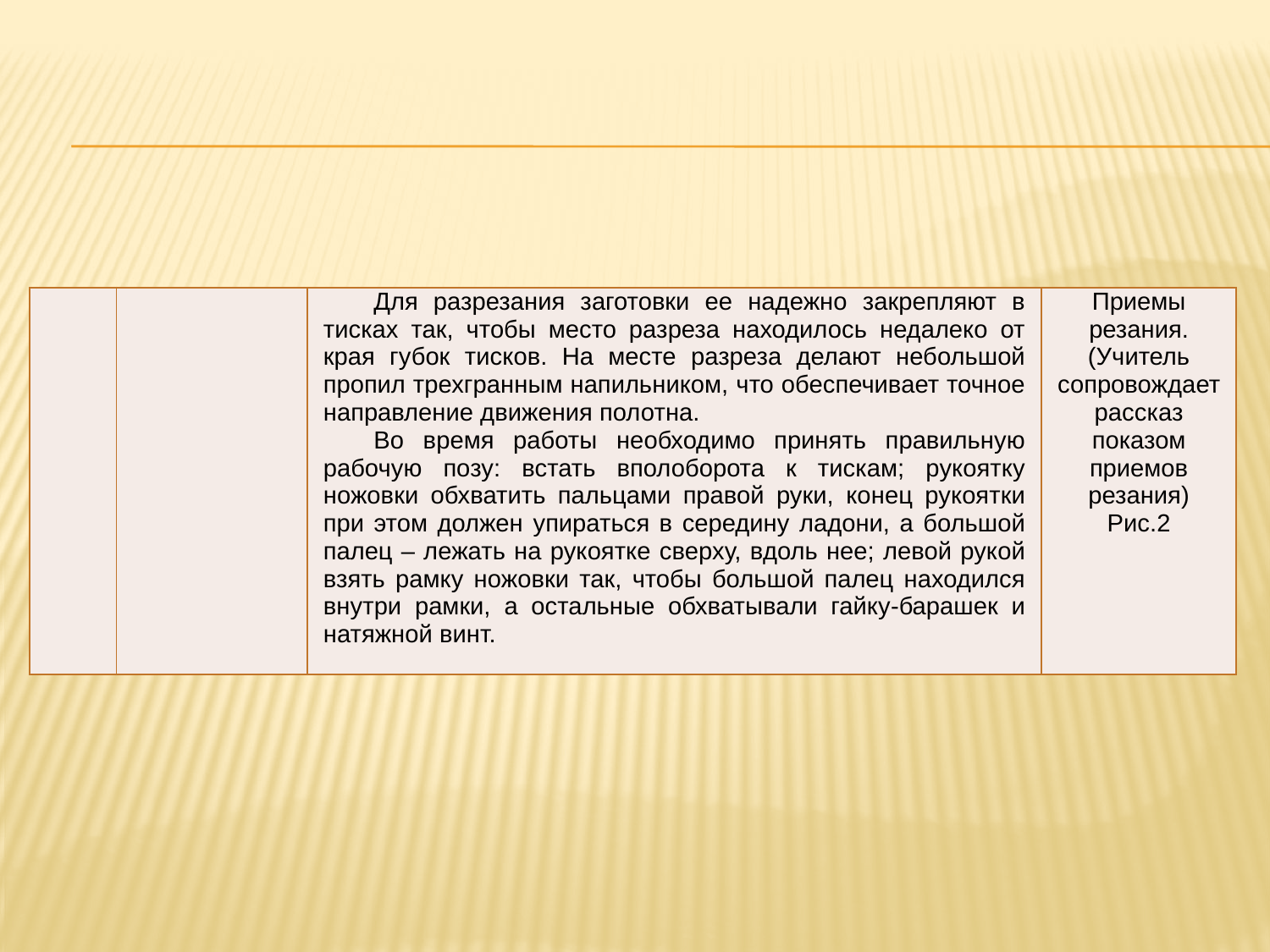

|  |  | Для разрезания заготовки ее надежно закрепляют в тисках так, чтобы место разреза находилось недалеко от края губок тисков. На месте разреза делают небольшой пропил трехгранным напильником, что обеспечивает точное направление движения полотна. Во время работы необходимо принять правильную рабочую позу: встать вполоборота к тискам; рукоятку ножовки обхватить пальцами правой руки, конец рукоятки при этом должен упираться в середину ладони, а большой палец – лежать на рукоятке сверху, вдоль нее; левой рукой взять рамку ножовки так, чтобы большой палец находился внутри рамки, а остальные обхватывали гайку-барашек и натяжной винт. | Приемы резания. (Учитель сопровождает рассказ показом приемов резания) Рис.2 |
| --- | --- | --- | --- |